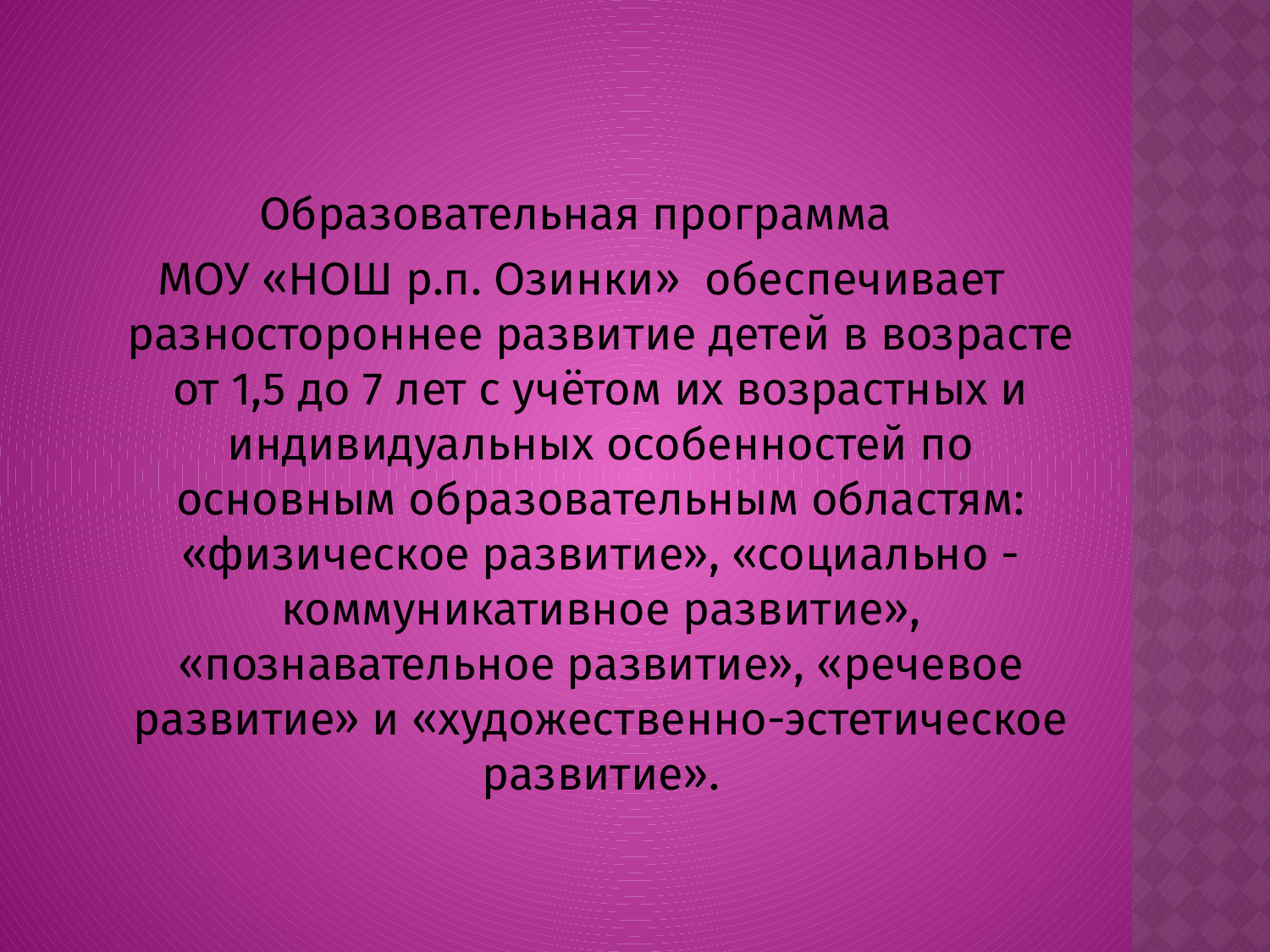

#

Образовательная программа
МОУ «НОШ р.п. Озинки»  обеспечивает разностороннее развитие детей в возрасте от 1,5 до 7 лет с учётом их возрастных и индивидуальных особенностей по основным образовательным областям: «физическое развитие», «социально - коммуникативное развитие», «познавательное развитие», «речевое развитие» и «художественно-эстетическое развитие».